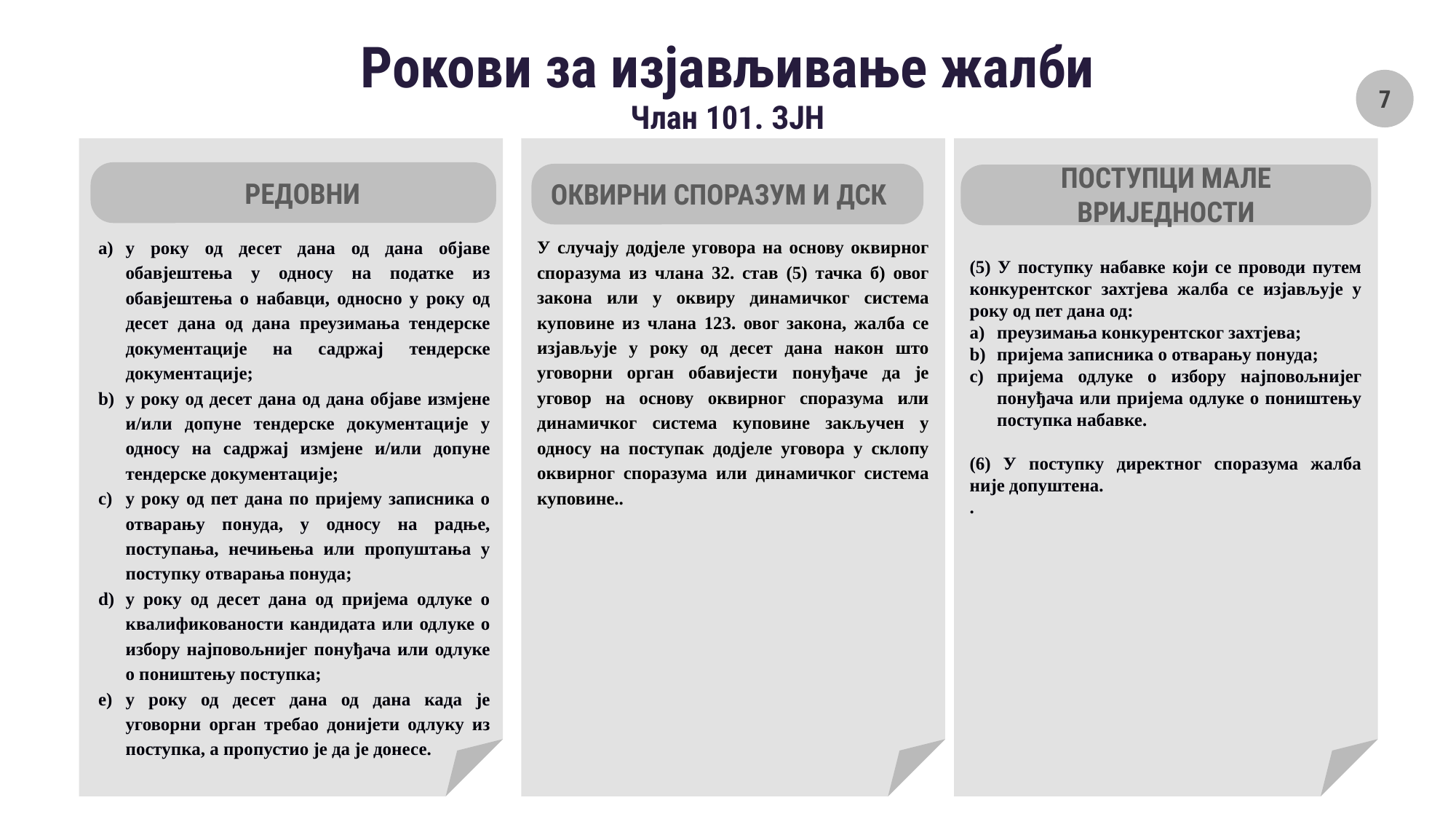

# Рокови за изјављивање жалби
Члан 101. ЗЈН

РЕДОВНИ

ОКВИРНИ СПОРАЗУМ И ДСК

ПОСТУПЦИ МАЛЕ ВРИЈЕДНОСТИ
У случају додјеле уговора на основу оквирног споразума из члана 32. став (5) тачка б) овог закона или у оквиру динамичког система куповине из члана 123. овог закона, жалба се изјављује у року од десет дана након што уговорни орган обавијести понуђаче да је уговор на основу оквирног споразума или динамичког система куповине закључен у односу на поступак додјеле уговора у склопу оквирног споразума или динамичког система куповине..
у року од десет дана од дана објаве обавјештења у односу на податке из обавјештења о набавци, односно у року од десет дана од дана преузимања тендерске документације на садржај тендерске документације;
у року од десет дана од дана објаве измјене и/или допуне тендерске документације у односу на садржај измјене и/или допуне тендерске документације;
у року од пет дана по пријему записника о отварању понуда, у односу на радње, поступања, нечињења или пропуштања у поступку отварања понуда;
у року од десет дана од пријема одлуке о квалификованости кандидата или одлуке о избору најповољнијег понуђача или одлуке о поништењу поступка;
у року од десет дана од дана када је уговорни орган требао донијети одлуку из поступка, а пропустио је да је донесе.

(5) У поступку набавке који се проводи путем конкурентског захтјева жалба се изјављује у року од пет дана од:
преузимања конкурентског захтјева;
пријема записника о отварању понуда;
пријема одлуке о избору најповољнијег понуђача или пријема одлуке о поништењу поступка набавке.

(6) У поступку директног споразума жалба није допуштена.
.